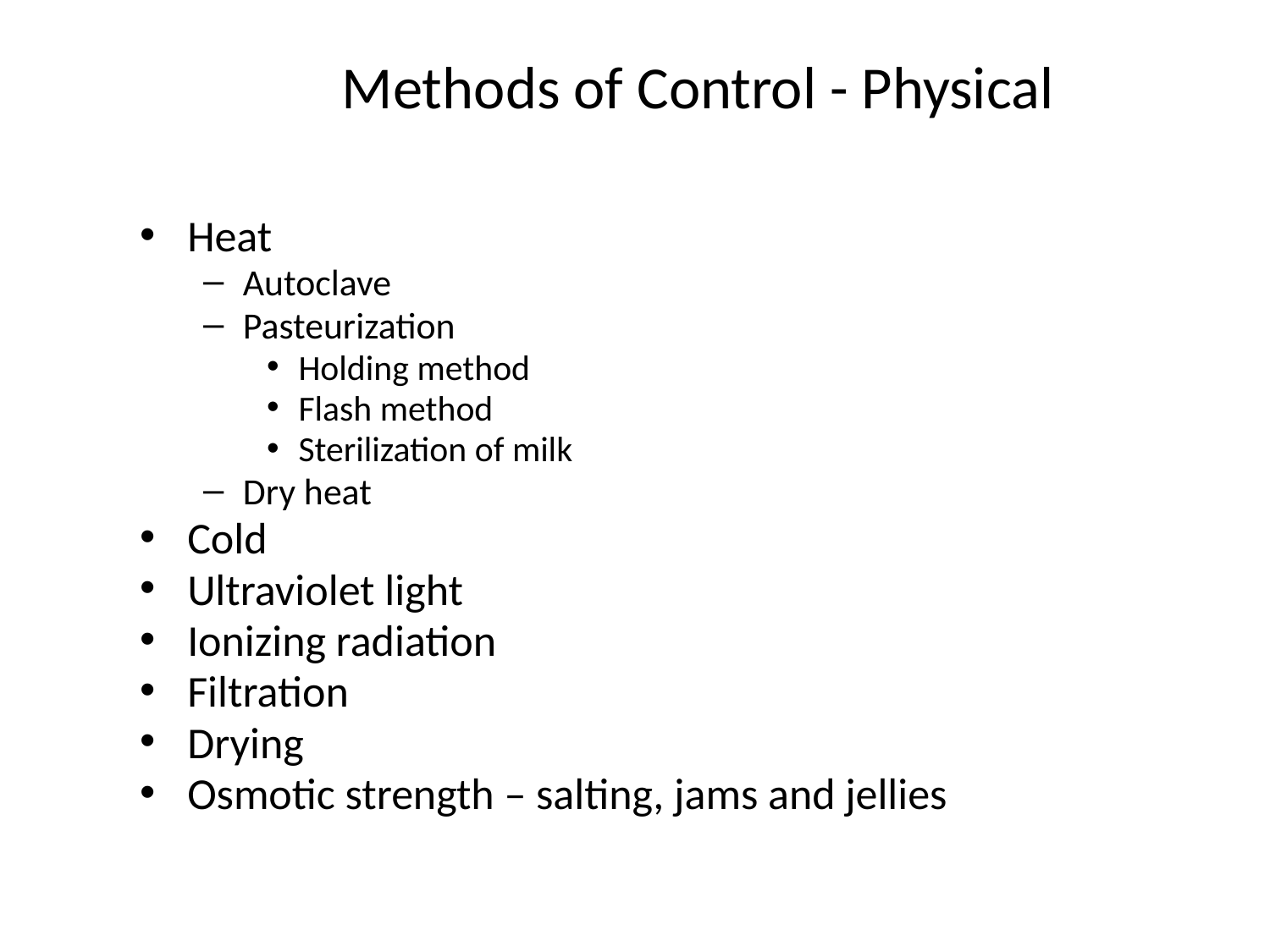

# Methods of Control - Physical
Heat
Autoclave
Pasteurization
Holding method
Flash method
Sterilization of milk
Dry heat
Cold
Ultraviolet light
Ionizing radiation
Filtration
Drying
Osmotic strength – salting, jams and jellies